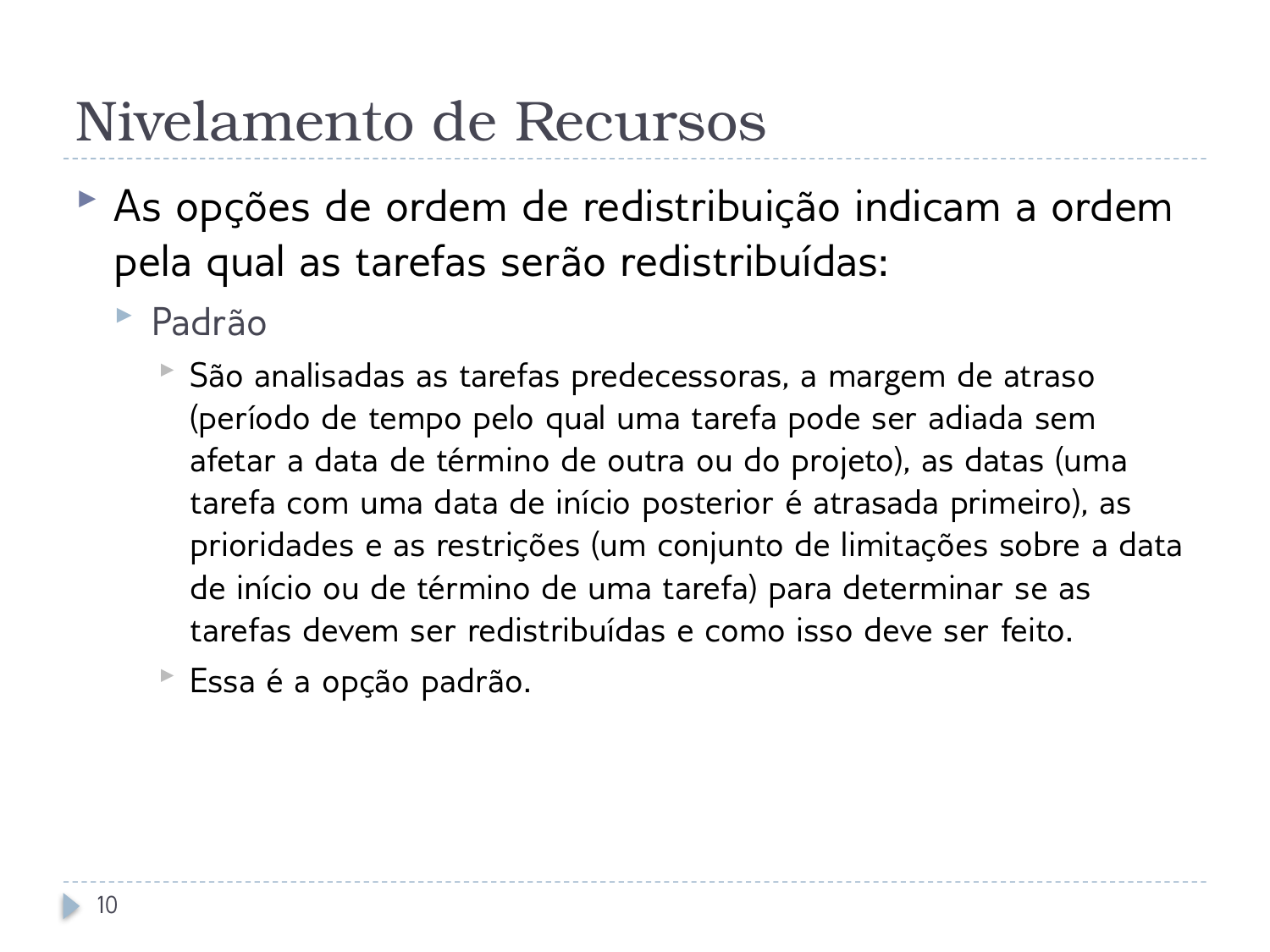

# Nivelamento de Recursos
As opções de ordem de redistribuição indicam a ordem pela qual as tarefas serão redistribuídas:
Padrão
São analisadas as tarefas predecessoras, a margem de atraso (período de tempo pelo qual uma tarefa pode ser adiada sem afetar a data de término de outra ou do projeto), as datas (uma tarefa com uma data de início posterior é atrasada primeiro), as prioridades e as restrições (um conjunto de limitações sobre a data de início ou de término de uma tarefa) para determinar se as tarefas devem ser redistribuídas e como isso deve ser feito.
Essa é a opção padrão.
10